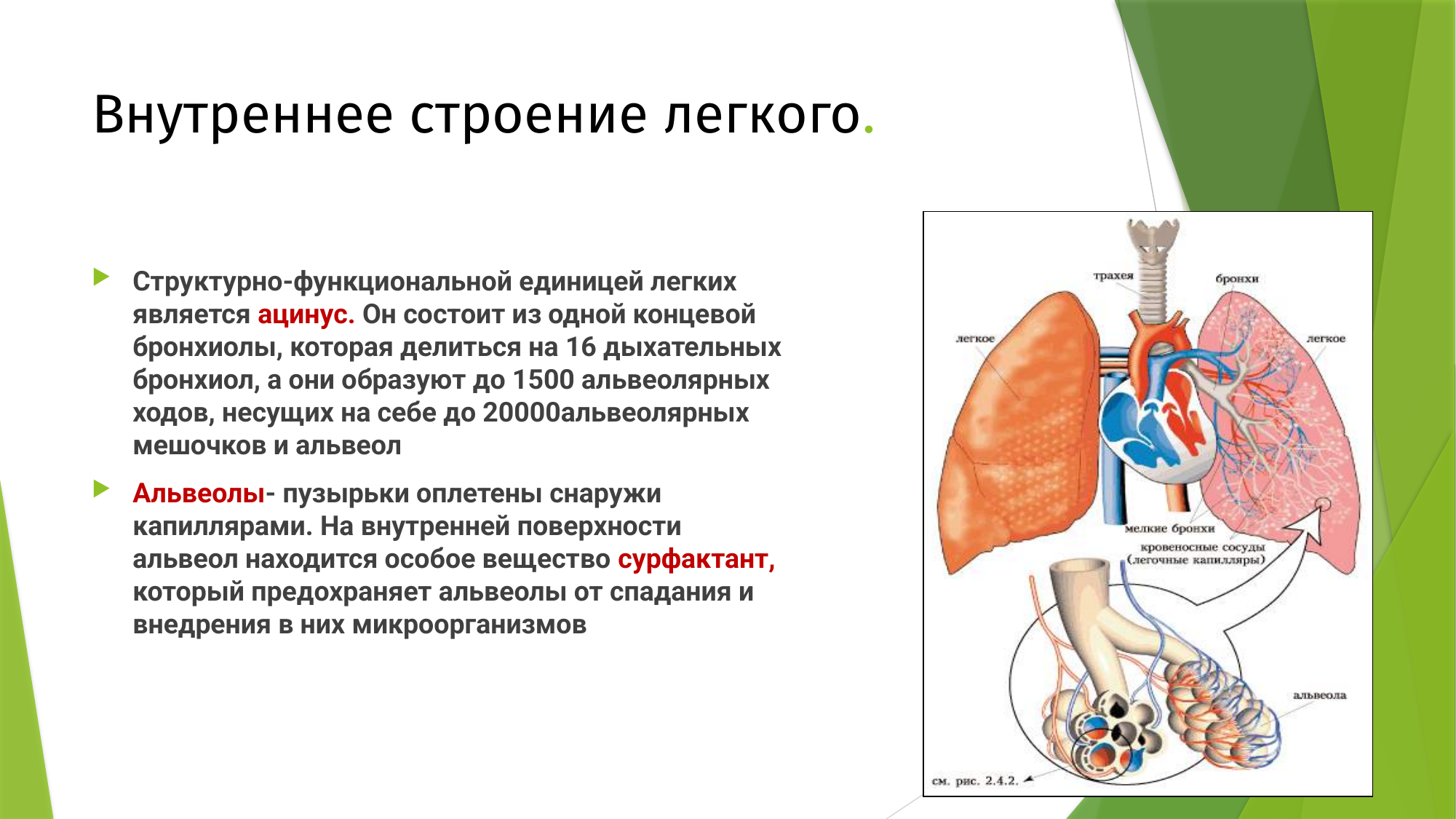

# Внутреннее строение легкого.

Структурно-функциональной единицей легких является ацинус. Он состоит из одной концевой бронхиолы, которая делиться на 16 дыхательных бронхиол, а они образуют до 1500 альвеолярных ходов, несущих на себе до 20000альвеолярных мешочков и альвеол
Альвеолы- пузырьки оплетены снаружи капиллярами. На внутренней поверхности альвеол находится особое вещество сурфактант, который предохраняет альвеолы от спадания и внедрения в них микроорганизмов